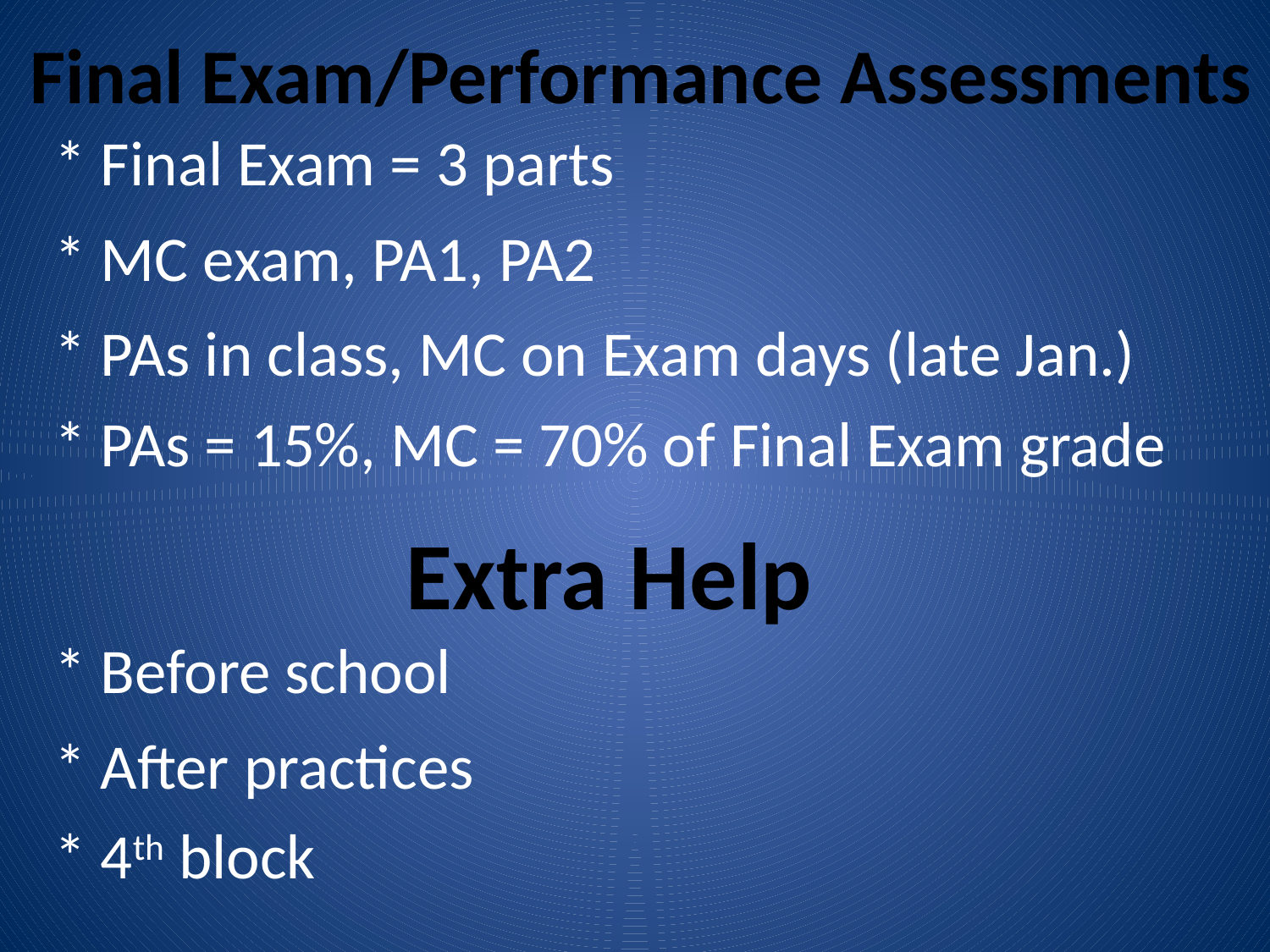

Final Exam/Performance Assessments
* Final Exam = 3 parts
* MC exam, PA1, PA2
* PAs in class, MC on Exam days (late Jan.)
* PAs = 15%, MC = 70% of Final Exam grade
Extra Help
* Before school
* After practices
* 4th block